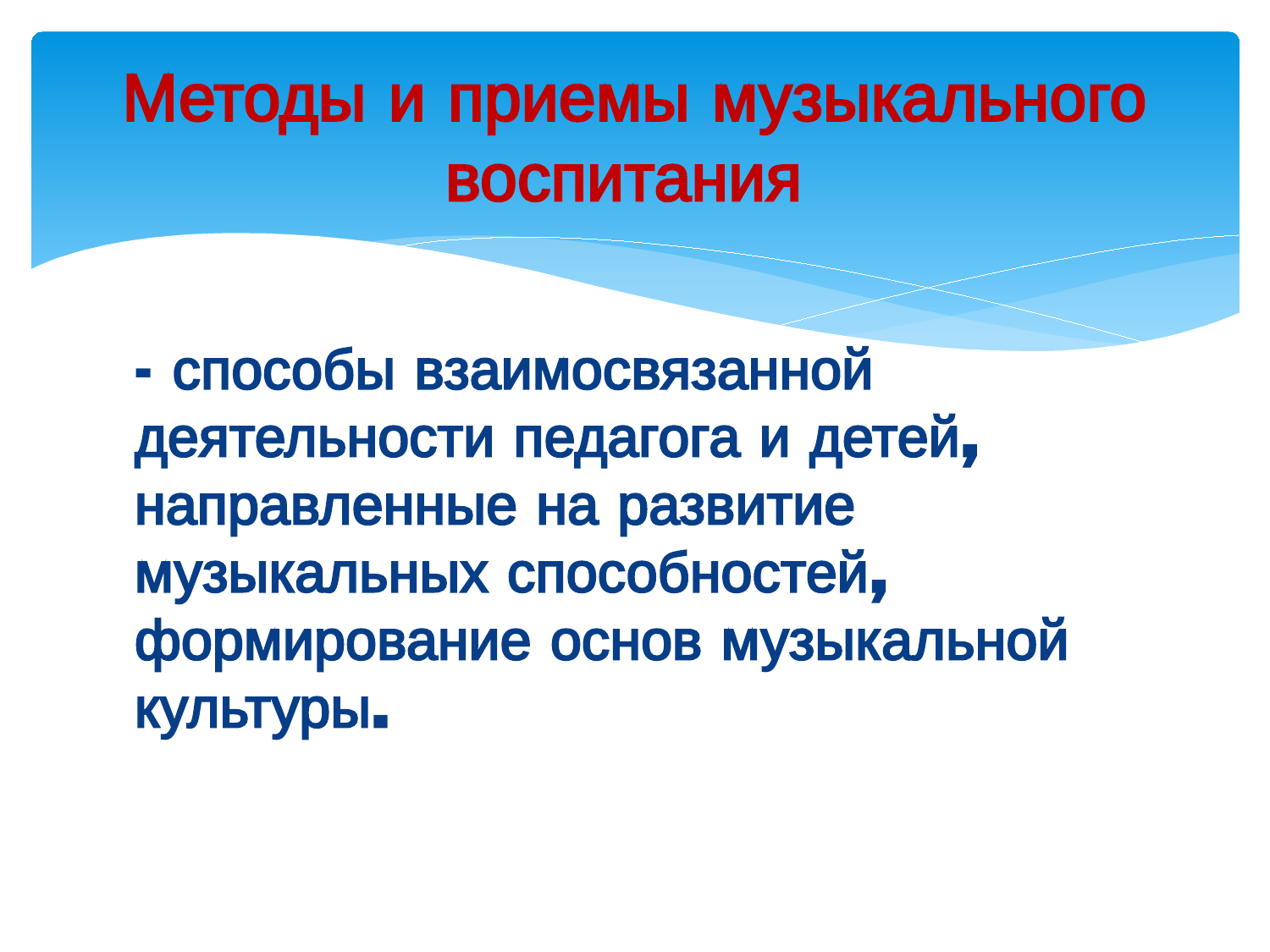

# Методы и приемы музыкального воспитания
- способы взаимосвязанной деятельности педагога и детей, направленные на развитие музыкальных способностей, формирование основ музыкальной культуры.